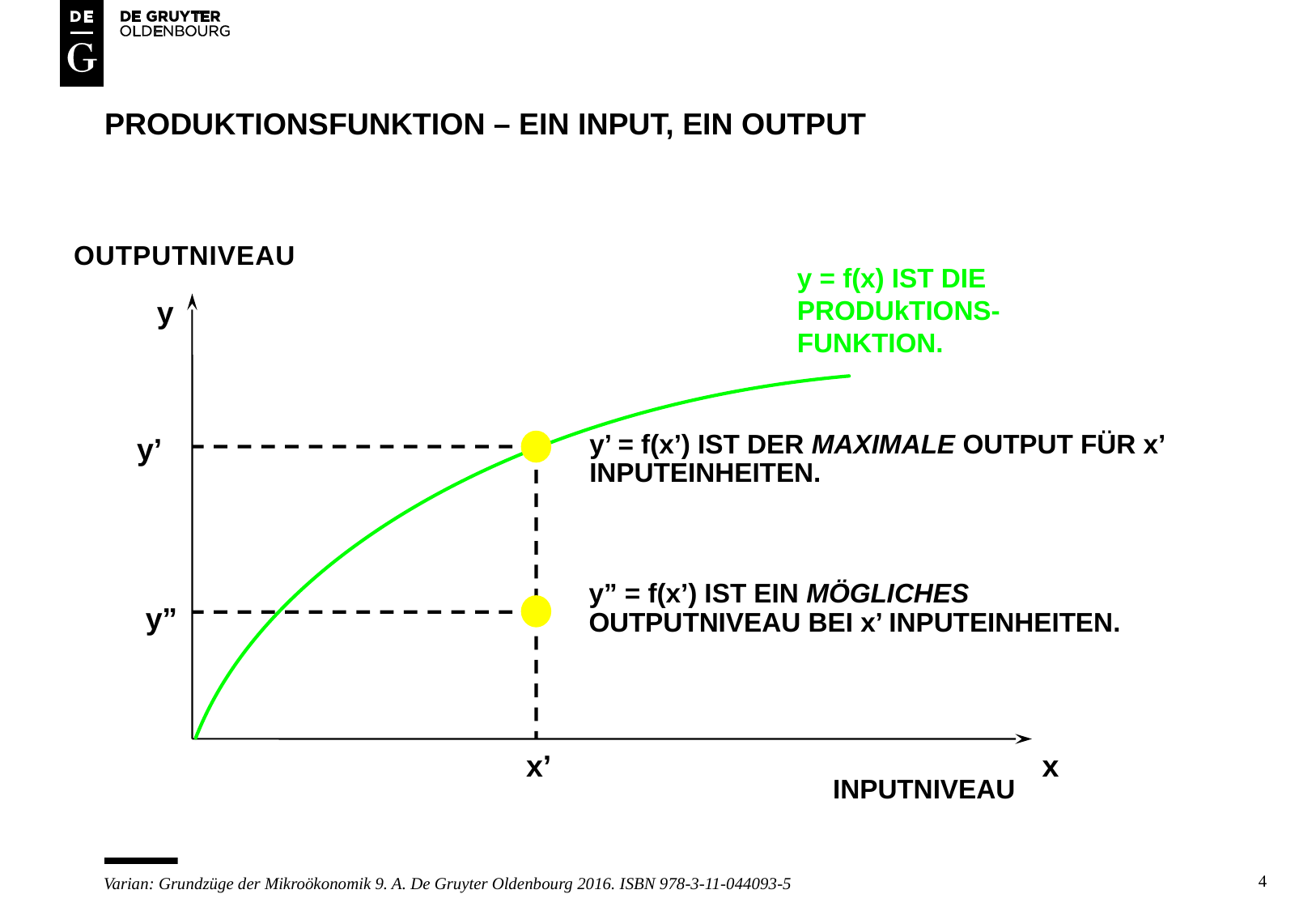

# Produktionsfunktion – ein input, ein output
Outputniveau
y = f(x) IST DIE
PRODUkTIONS-
FUNKTION.
y

y’
y’ = f(x’) IST DER MAXIMALE OUTPUT FÜR x’ INPUTEINHEITEN.

y” = f(x’) IST EIN MÖGLICHES OUTPUTNIVEAU BEI x’ INPUTEINHEITEN.
y”

x’
x
INPUTNIVEAU
4
Varian: Grundzüge der Mikroökonomik 9. A. De Gruyter Oldenbourg 2016. ISBN 978-3-11-044093-5